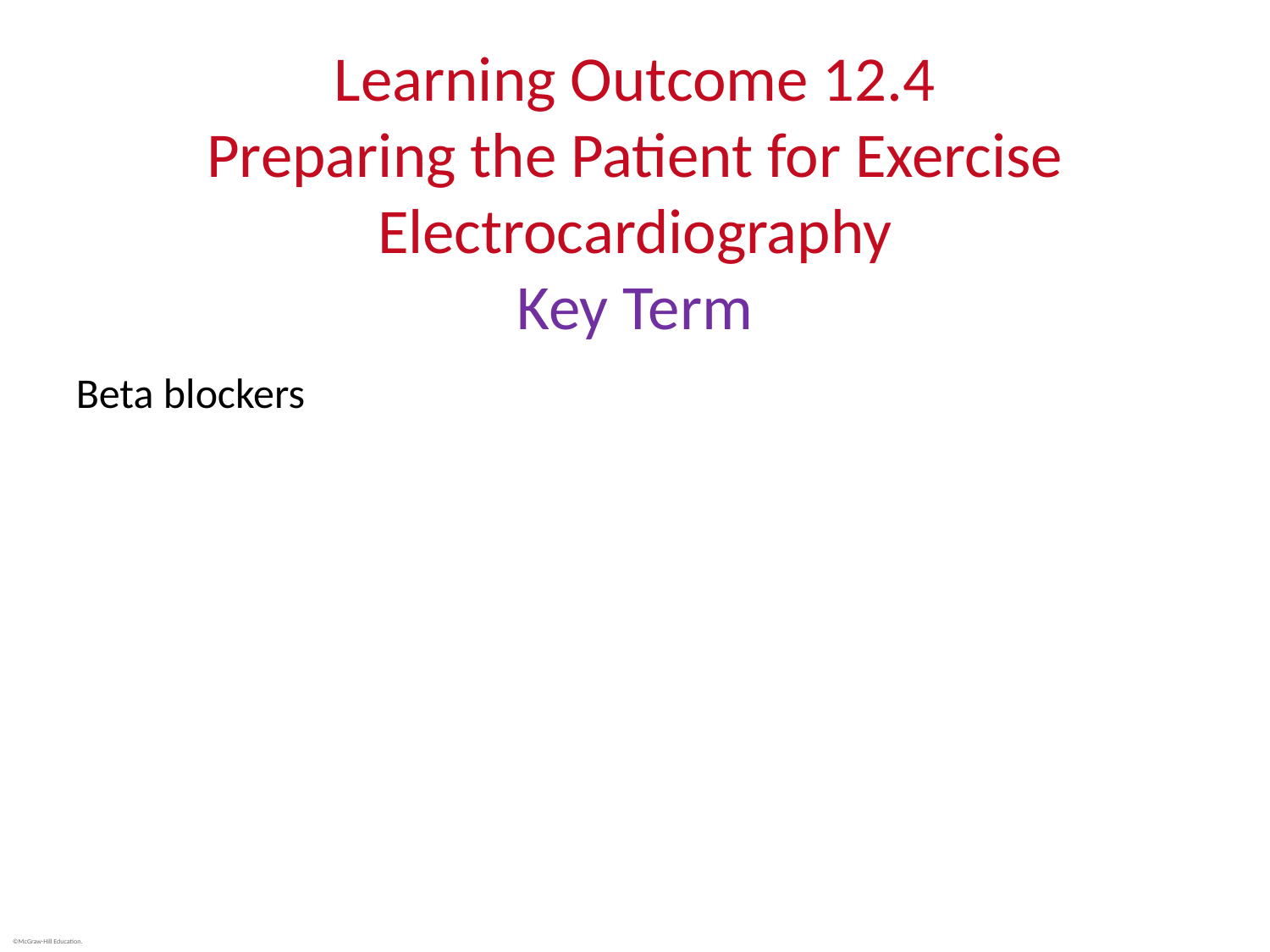

# Learning Outcome 12.4 Preparing the Patient for Exercise Electrocardiography Key Term
Beta blockers